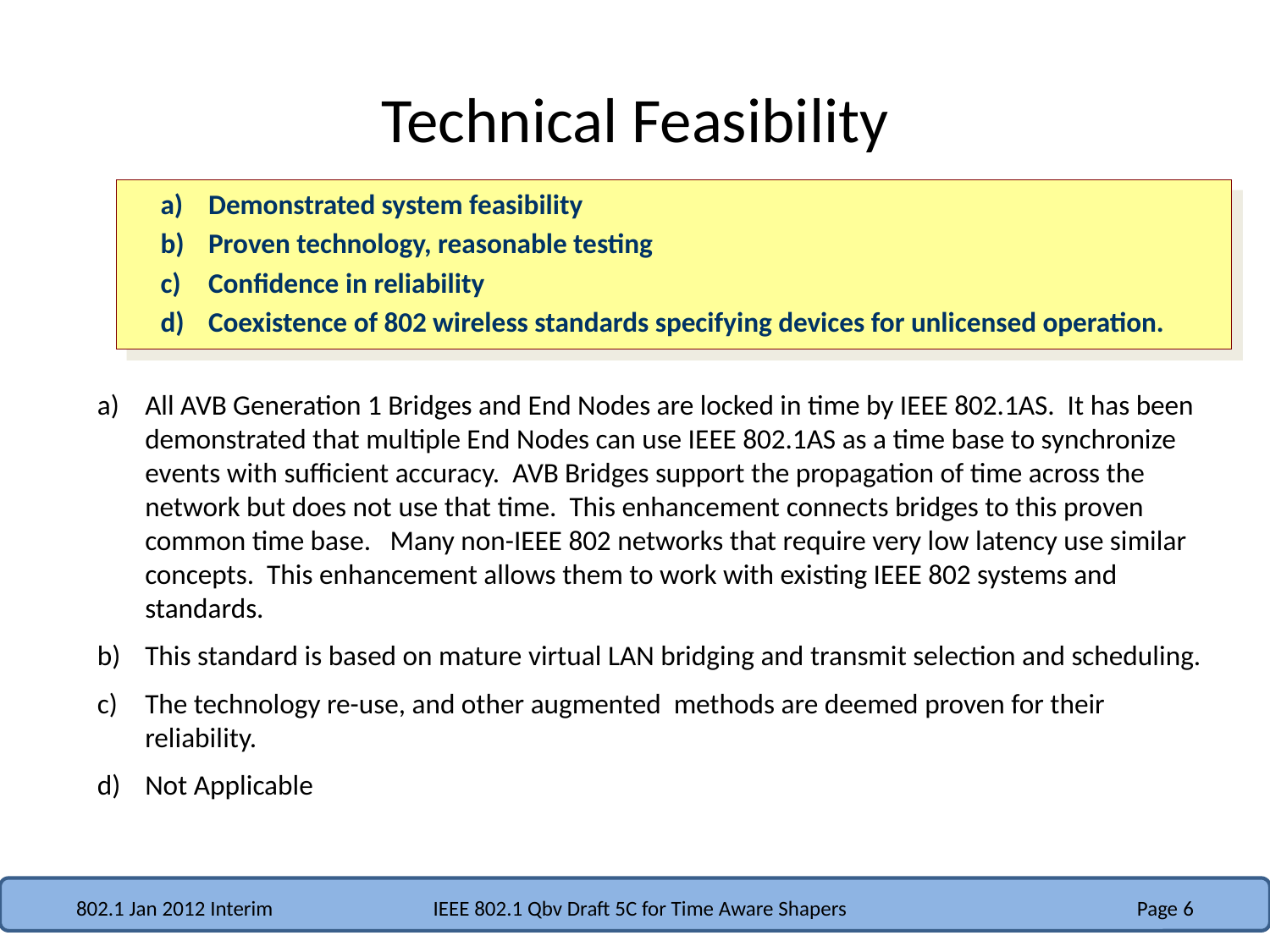

# Technical Feasibility
Demonstrated system feasibility
Proven technology, reasonable testing
Confidence in reliability
Coexistence of 802 wireless standards specifying devices for unlicensed operation.
All AVB Generation 1 Bridges and End Nodes are locked in time by IEEE 802.1AS.  It has been demonstrated that multiple End Nodes can use IEEE 802.1AS as a time base to synchronize events with sufficient accuracy.  AVB Bridges support the propagation of time across the network but does not use that time.  This enhancement connects bridges to this proven common time base.   Many non-IEEE 802 networks that require very low latency use similar concepts.  This enhancement allows them to work with existing IEEE 802 systems and standards.
This standard is based on mature virtual LAN bridging and transmit selection and scheduling.
The technology re-use, and other augmented  methods are deemed proven for their reliability.
Not Applicable
802.1 Jan 2012 Interim
IEEE 802.1 Qbv Draft 5C for Time Aware Shapers
Page 6